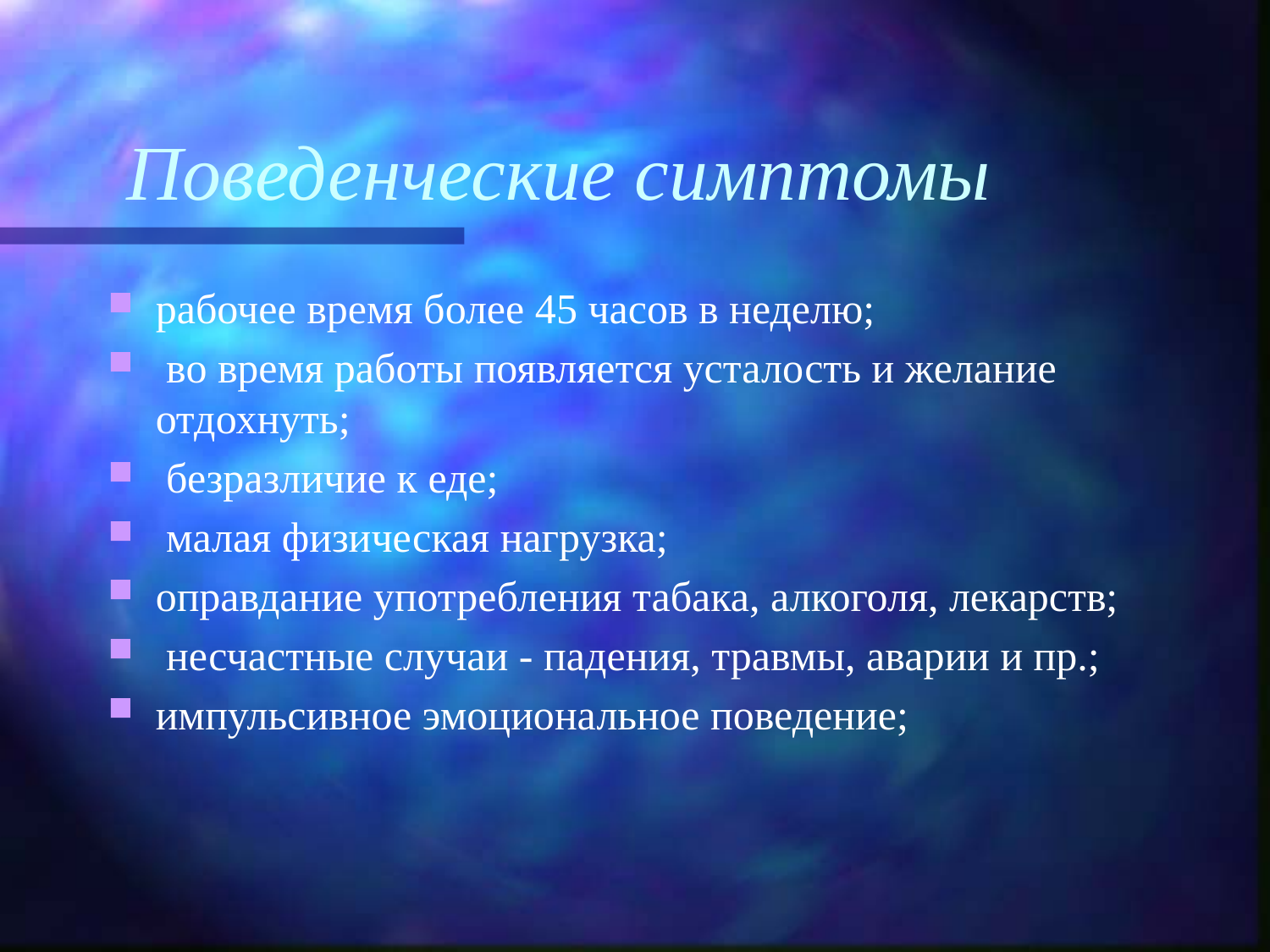

# Поведенческие симптомы
рабочее время более 45 часов в неделю;
 во время работы появляется усталость и желание отдохнуть;
 безразличие к еде;
 малая физическая нагрузка;
оправдание употребления табака, алкоголя, лекарств;
 несчастные случаи - падения, травмы, аварии и пр.;
импульсивное эмоциональное поведение;